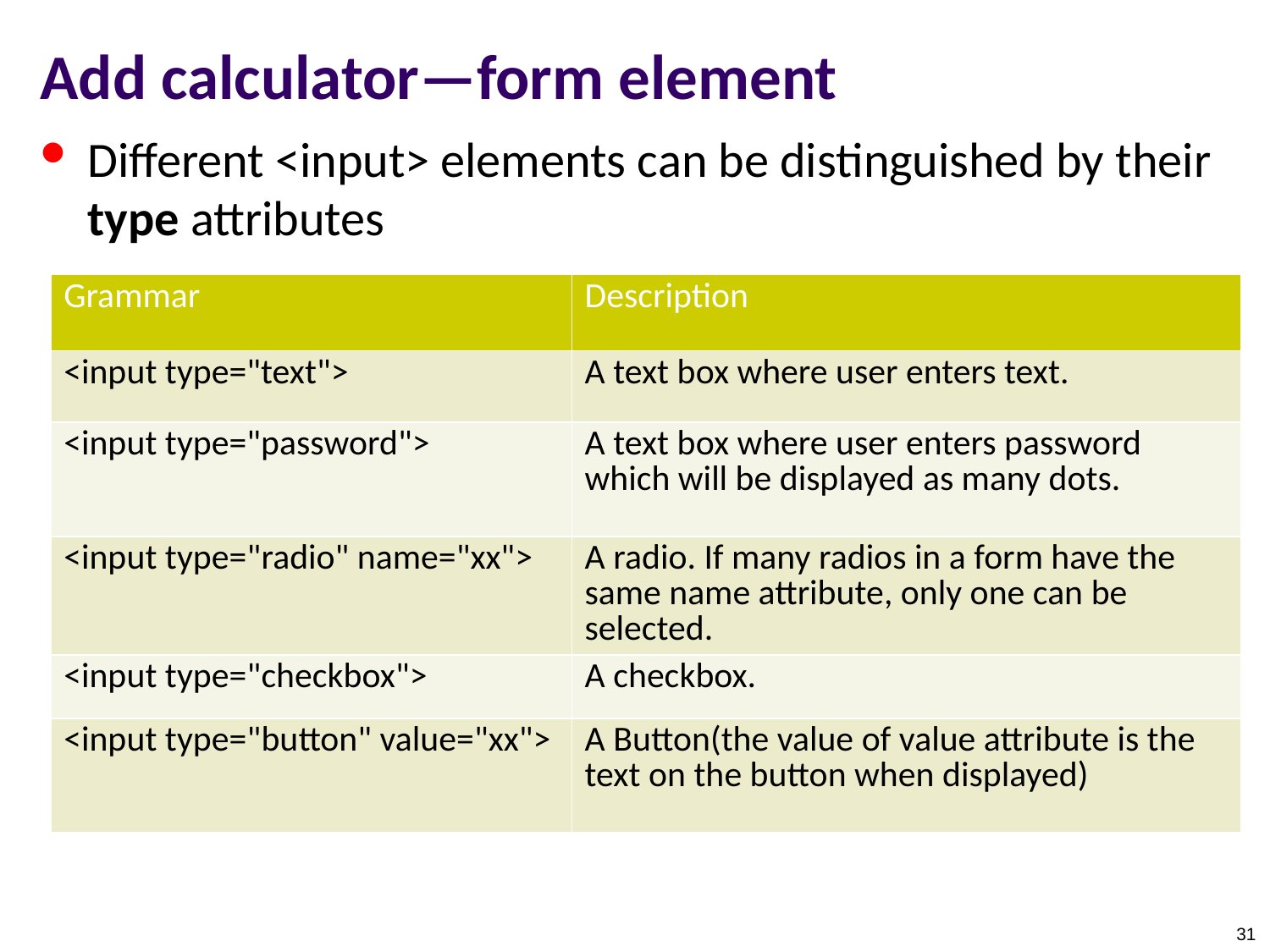

Add calculator—form element
Different <input> elements can be distinguished by their type attributes

| Grammar | Description |
| --- | --- |
| <input type="text"> | A text box where user enters text. |
| <input type="password"> | A text box where user enters password which will be displayed as many dots. |
| <input type="radio" name="xx"> | A radio. If many radios in a form have the same name attribute, only one can be selected. |
| <input type="checkbox"> | A checkbox. |
| <input type="button" value="xx"> | A Button(the value of value attribute is the text on the button when displayed) |
31